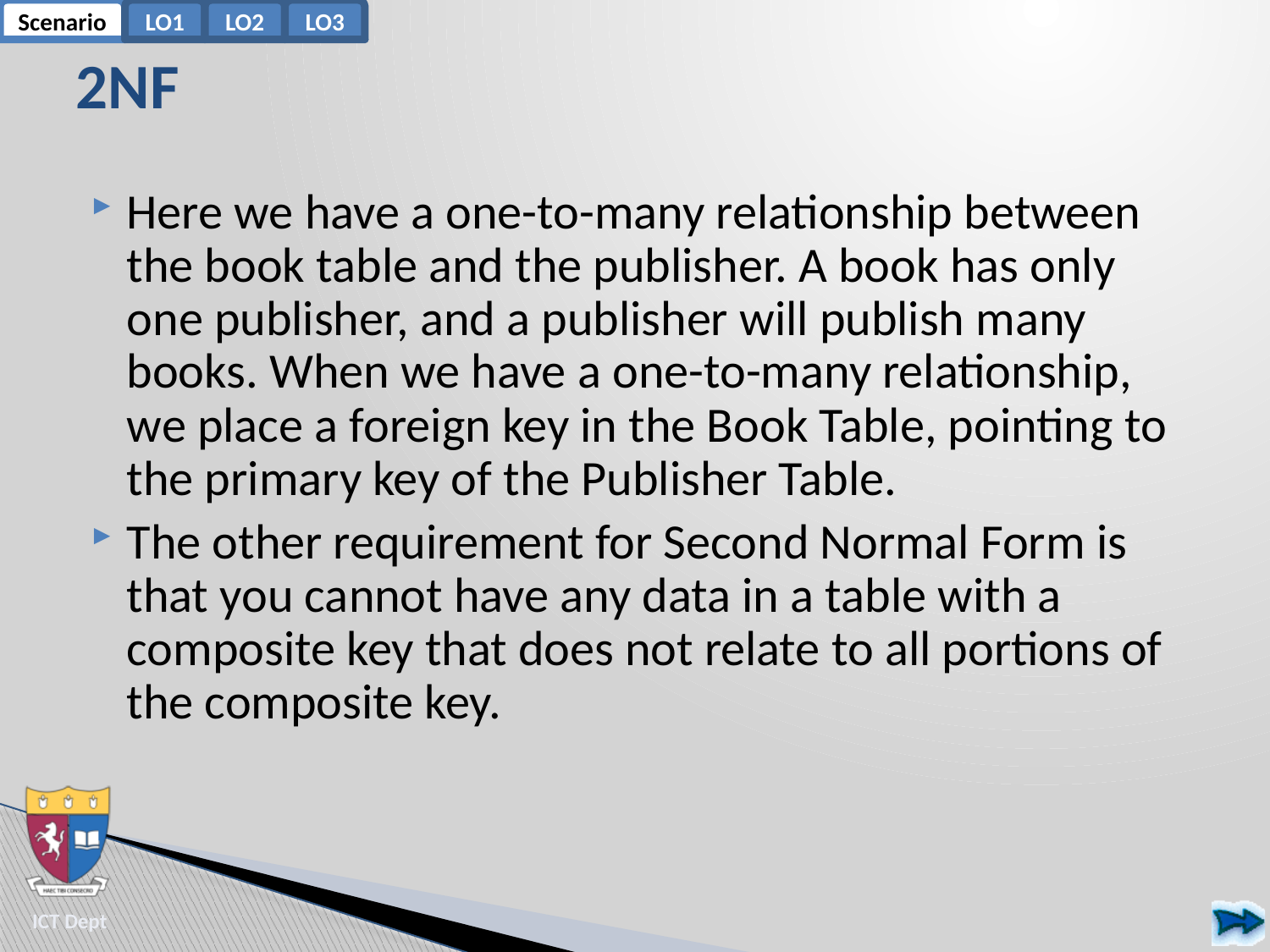

# 2NF
Here we have a one-to-many relationship between the book table and the publisher. A book has only one publisher, and a publisher will publish many books. When we have a one-to-many relationship, we place a foreign key in the Book Table, pointing to the primary key of the Publisher Table.
The other requirement for Second Normal Form is that you cannot have any data in a table with a composite key that does not relate to all portions of the composite key.